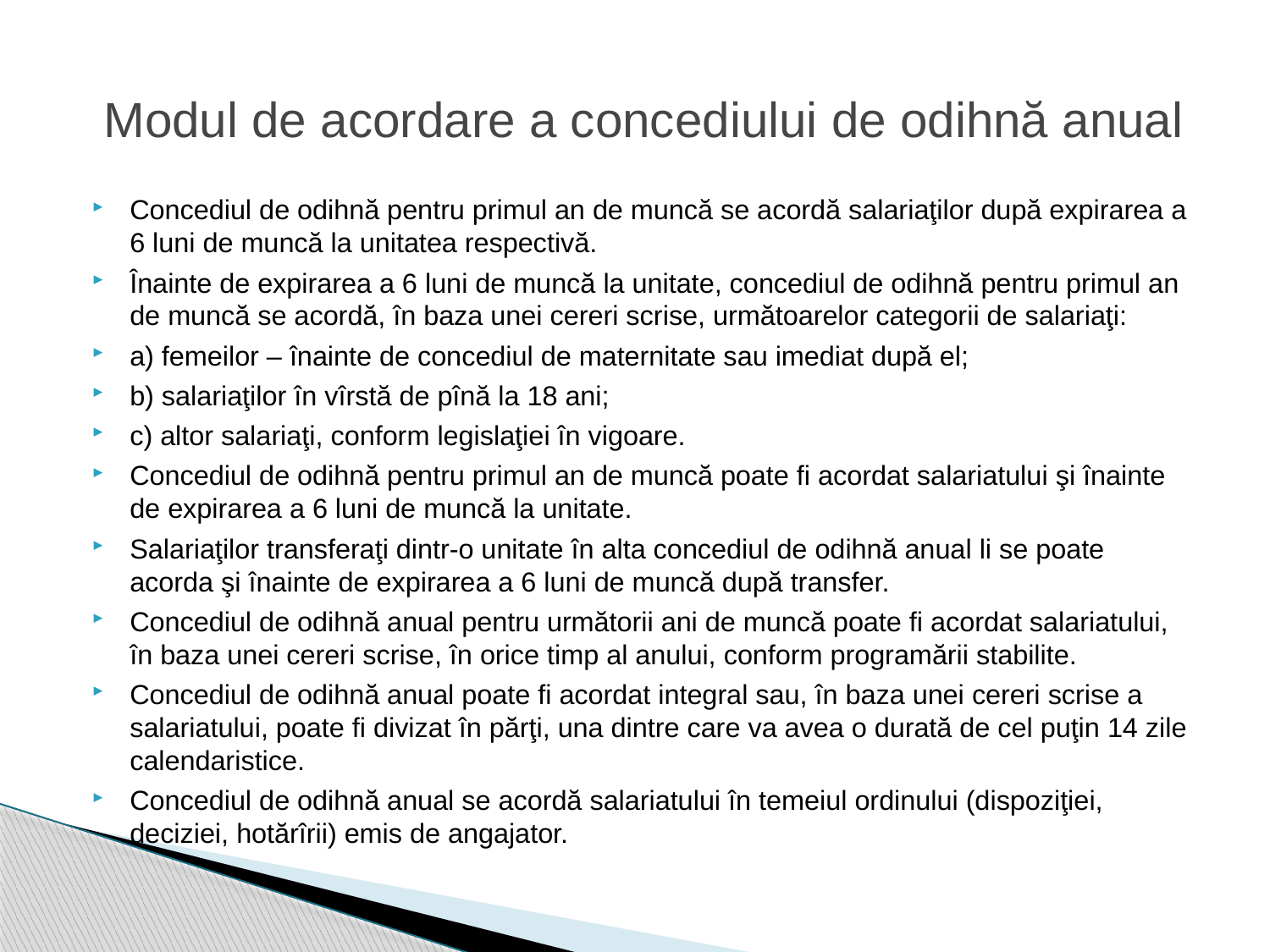

# Modul de acordare a concediului de odihnă anual
Concediul de odihnă pentru primul an de muncă se acordă salariaţilor după expirarea a 6 luni de muncă la unitatea respectivă.
Înainte de expirarea a 6 luni de muncă la unitate, concediul de odihnă pentru primul an de muncă se acordă, în baza unei cereri scrise, următoarelor categorii de salariaţi:
a) femeilor – înainte de concediul de maternitate sau imediat după el;
b) salariaţilor în vîrstă de pînă la 18 ani;
c) altor salariaţi, conform legislaţiei în vigoare.
Concediul de odihnă pentru primul an de muncă poate fi acordat salariatului şi înainte de expirarea a 6 luni de muncă la unitate.
Salariaţilor transferaţi dintr-o unitate în alta concediul de odihnă anual li se poate acorda şi înainte de expirarea a 6 luni de muncă după transfer.
Concediul de odihnă anual pentru următorii ani de muncă poate fi acordat salariatului, în baza unei cereri scrise, în orice timp al anului, conform programării stabilite.
Concediul de odihnă anual poate fi acordat integral sau, în baza unei cereri scrise a salariatului, poate fi divizat în părţi, una dintre care va avea o durată de cel puţin 14 zile calendaristice.
Concediul de odihnă anual se acordă salariatului în temeiul ordinului (dispoziţiei, deciziei, hotărîrii) emis de angajator.